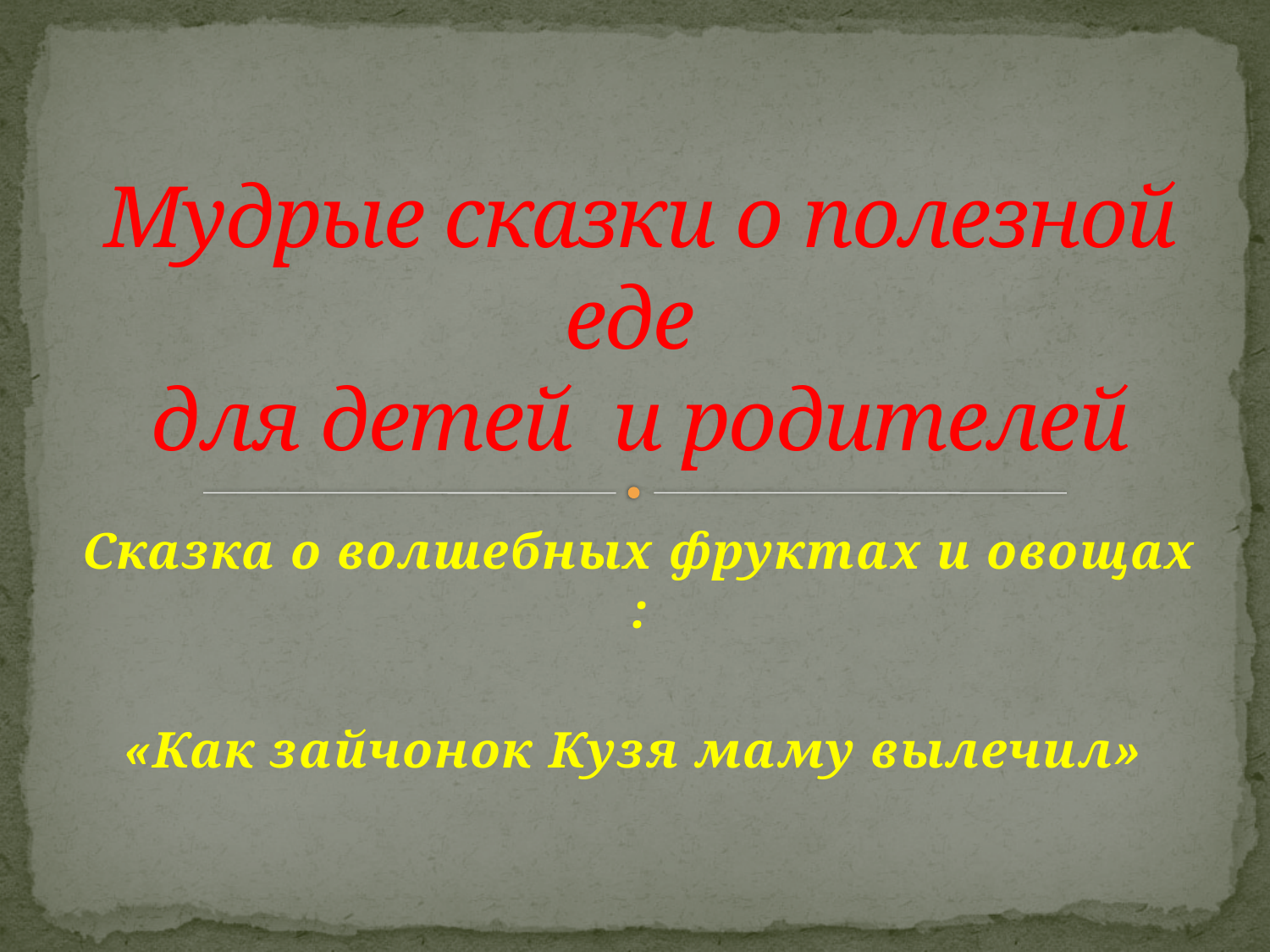

# Мудрые сказки о полезной еде для детей  и родителей
Сказка о волшебных фруктах и овощах :

«Как зайчонок Кузя маму вылечил»